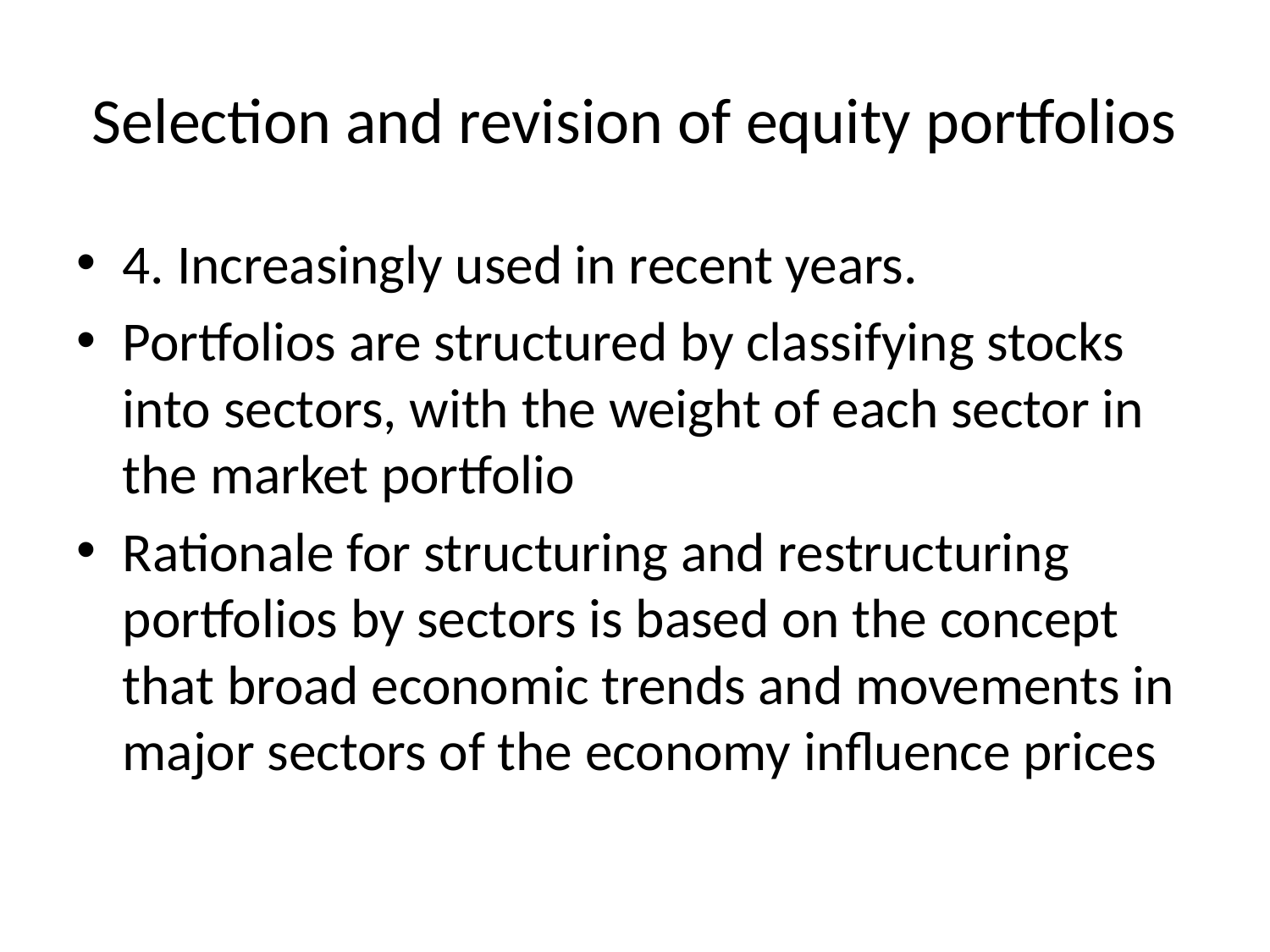

# Selection and revision of equity portfolios
4. Increasingly used in recent years.
Portfolios are structured by classifying stocks into sectors, with the weight of each sector in the market portfolio
Rationale for structuring and restructuring portfolios by sectors is based on the concept that broad economic trends and movements in major sectors of the economy influence prices